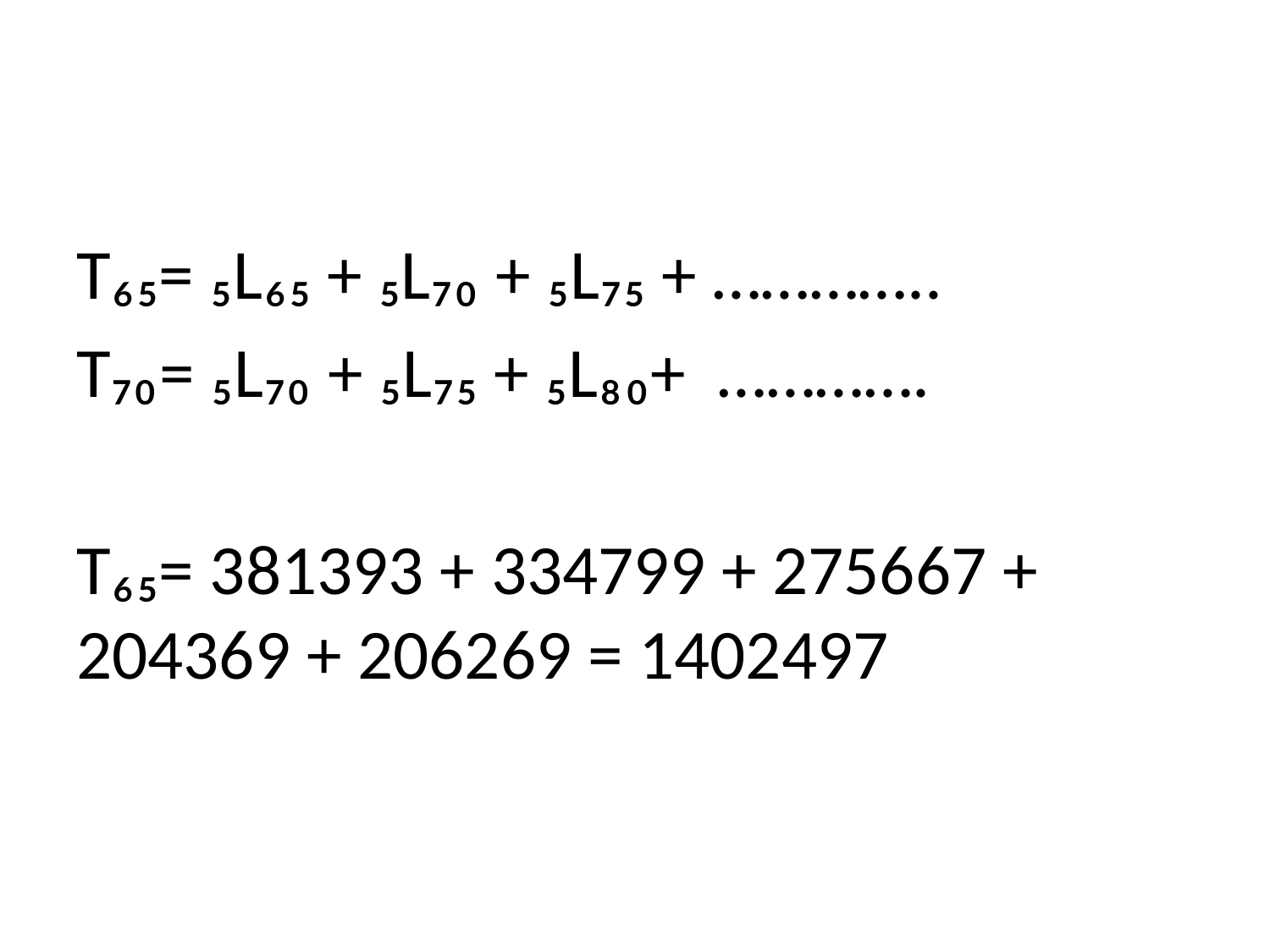

T₆₅= ₅L₆₅ + ₅L₇₀ + ₅L₇₅ + …………..
T₇₀= ₅L₇₀ + ₅L₇₅ + ₅L₈₀+  ………….

T₆₅= 381393 + 334799 + 275667 + 204369 + 206269 = 1402497